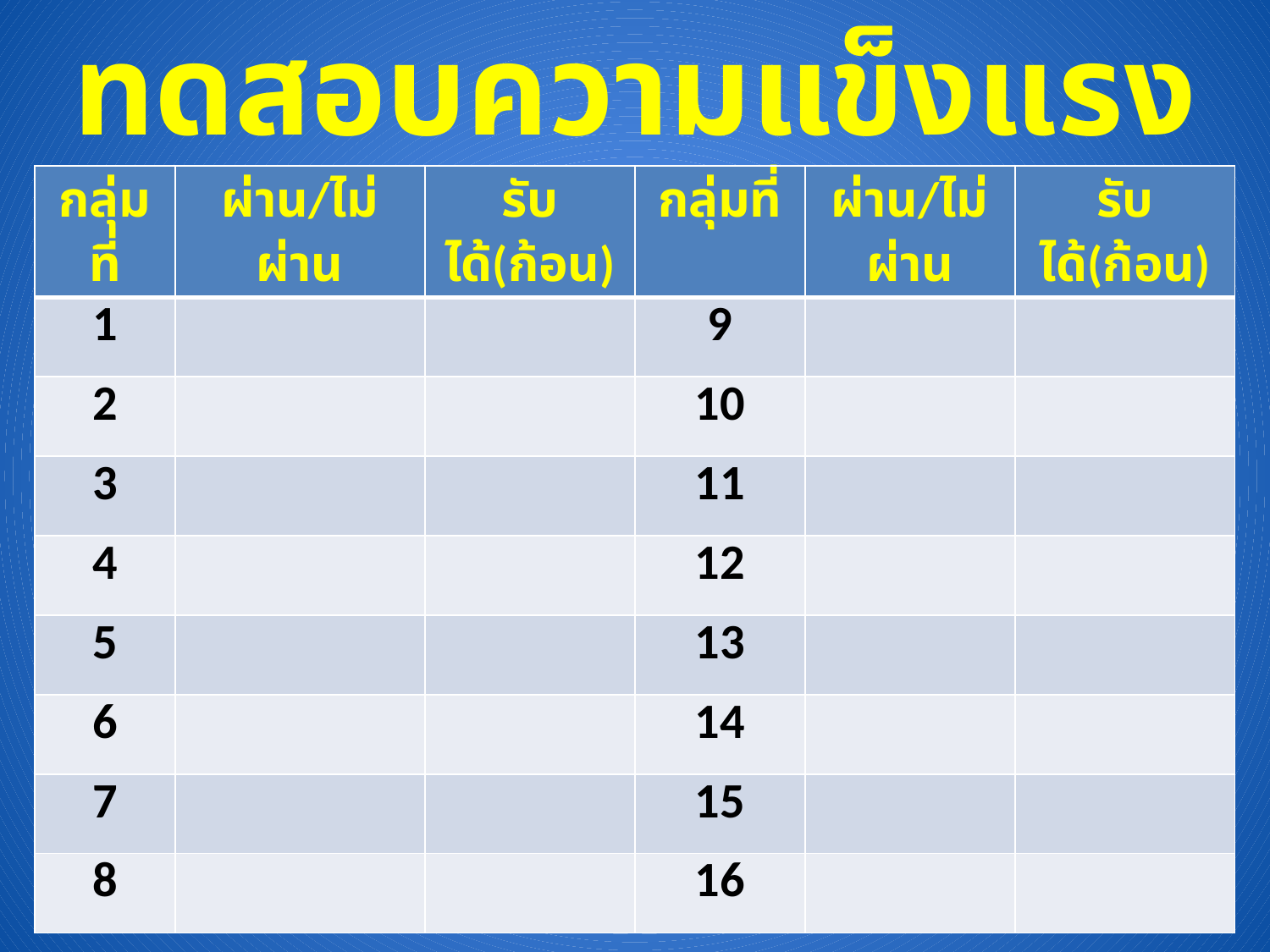

ทดสอบความแข็งแรง
| กลุ่มที่ | ผ่าน/ไม่ผ่าน | รับได้(ก้อน) | กลุ่มที่ | ผ่าน/ไม่ผ่าน | รับได้(ก้อน) |
| --- | --- | --- | --- | --- | --- |
| 1 |  |  | 9 |  |  |
| 2 |  |  | 10 |  |  |
| 3 |  |  | 11 |  |  |
| 4 |  |  | 12 |  |  |
| 5 |  |  | 13 |  |  |
| 6 |  |  | 14 |  |  |
| 7 |  |  | 15 |  |  |
| 8 |  |  | 16 |  |  |